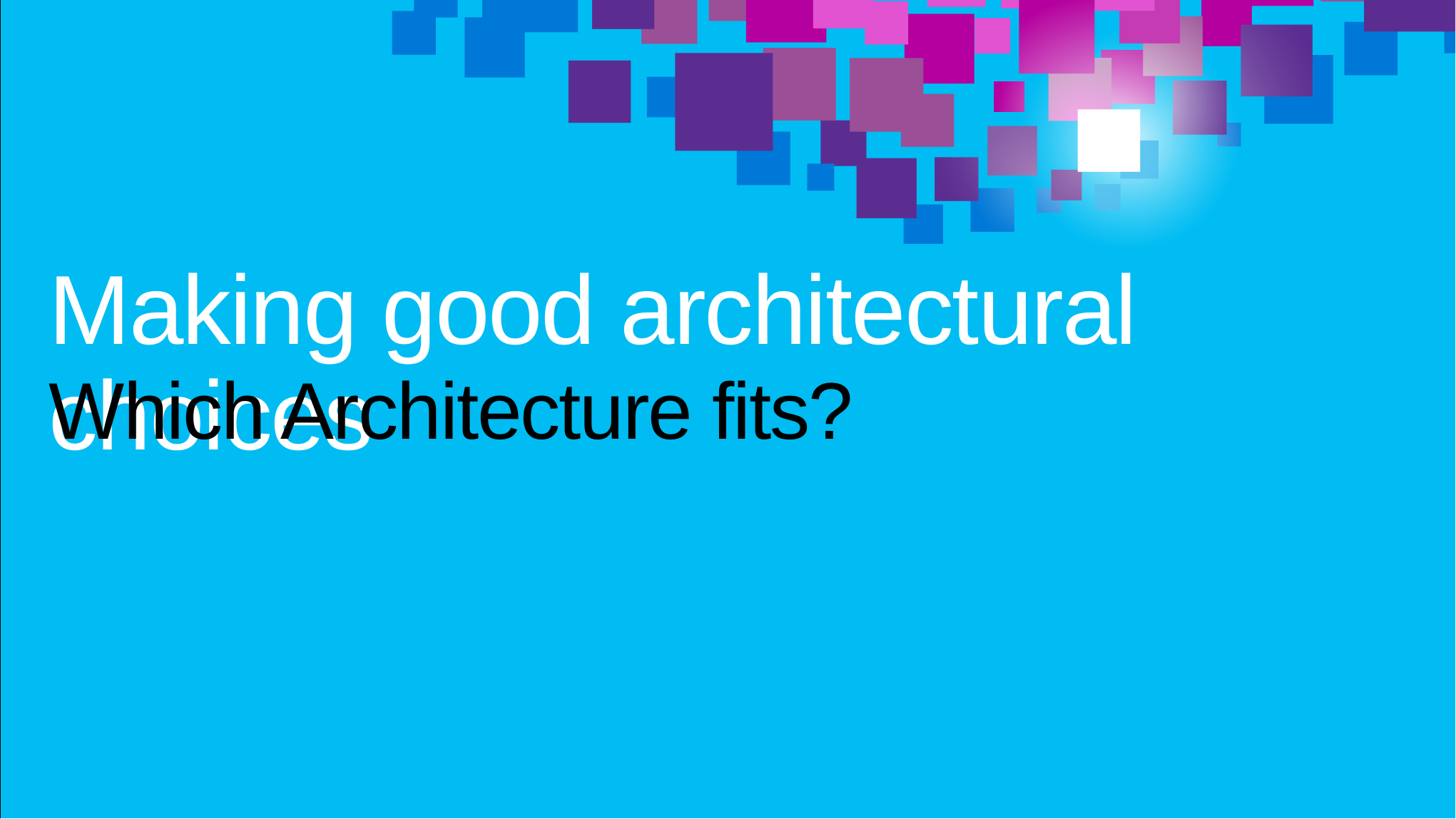

# Making good architectural choices
Which Architecture fits?